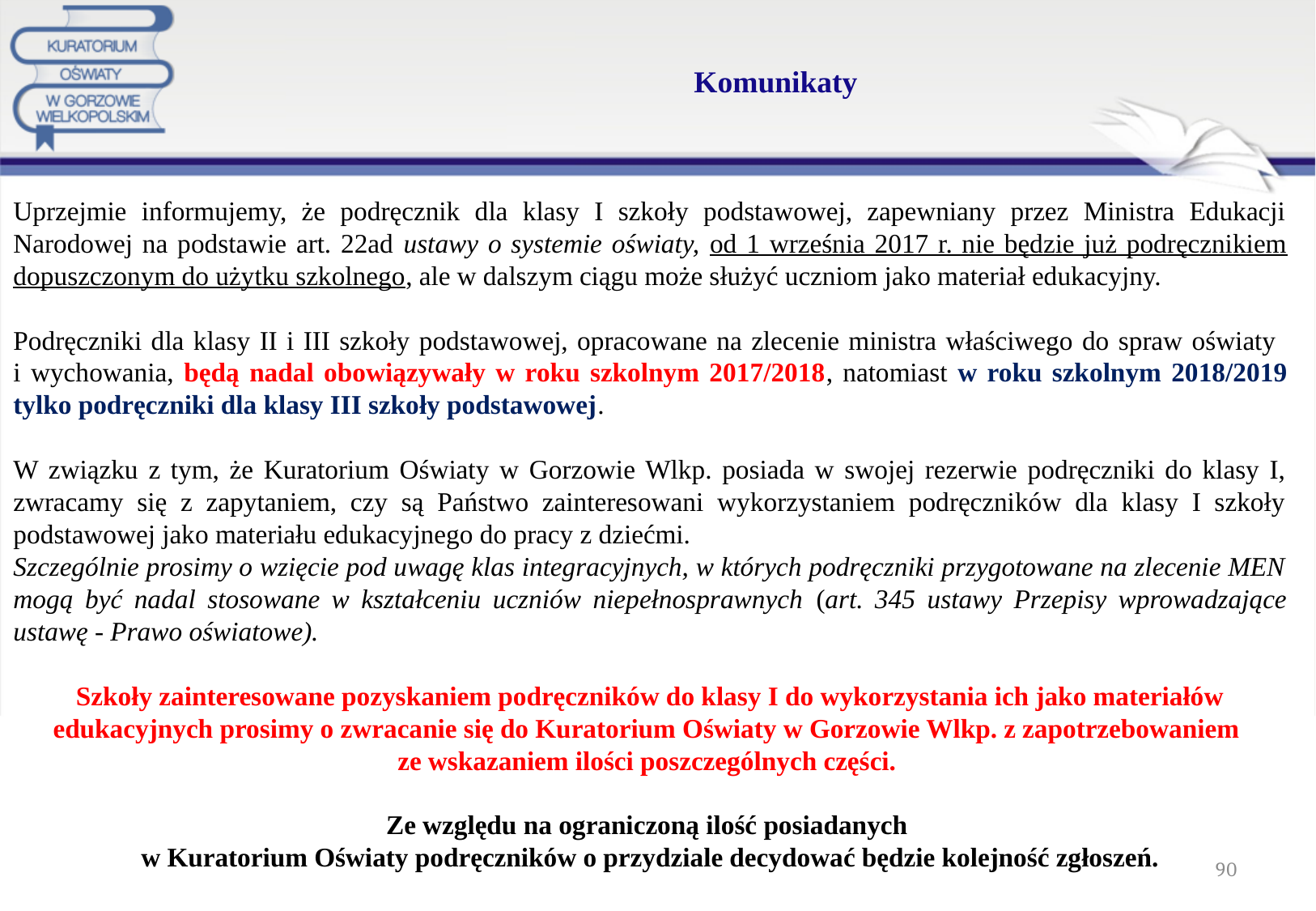

# Komunikaty
Uprzejmie informujemy, że podręcznik dla klasy I szkoły podstawowej, zapewniany przez Ministra Edukacji Narodowej na podstawie art. 22ad ustawy o systemie oświaty, od 1 września 2017 r. nie będzie już podręcznikiem dopuszczonym do użytku szkolnego, ale w dalszym ciągu może służyć uczniom jako materiał edukacyjny.

Podręczniki dla klasy II i III szkoły podstawowej, opracowane na zlecenie ministra właściwego do spraw oświaty
i wychowania, będą nadal obowiązywały w roku szkolnym 2017/2018, natomiast w roku szkolnym 2018/2019 tylko podręczniki dla klasy III szkoły podstawowej.

W związku z tym, że Kuratorium Oświaty w Gorzowie Wlkp. posiada w swojej rezerwie podręczniki do klasy I, zwracamy się z zapytaniem, czy są Państwo zainteresowani wykorzystaniem podręczników dla klasy I szkoły podstawowej jako materiału edukacyjnego do pracy z dziećmi.
Szczególnie prosimy o wzięcie pod uwagę klas integracyjnych, w których podręczniki przygotowane na zlecenie MEN mogą być nadal stosowane w kształceniu uczniów niepełnosprawnych (art. 345 ustawy Przepisy wprowadzające ustawę - Prawo oświatowe).

Szkoły zainteresowane pozyskaniem podręczników do klasy I do wykorzystania ich jako materiałów edukacyjnych prosimy o zwracanie się do Kuratorium Oświaty w Gorzowie Wlkp. z zapotrzebowaniem
ze wskazaniem ilości poszczególnych części.

Ze względu na ograniczoną ilość posiadanych
w Kuratorium Oświaty podręczników o przydziale decydować będzie kolejność zgłoszeń.
90